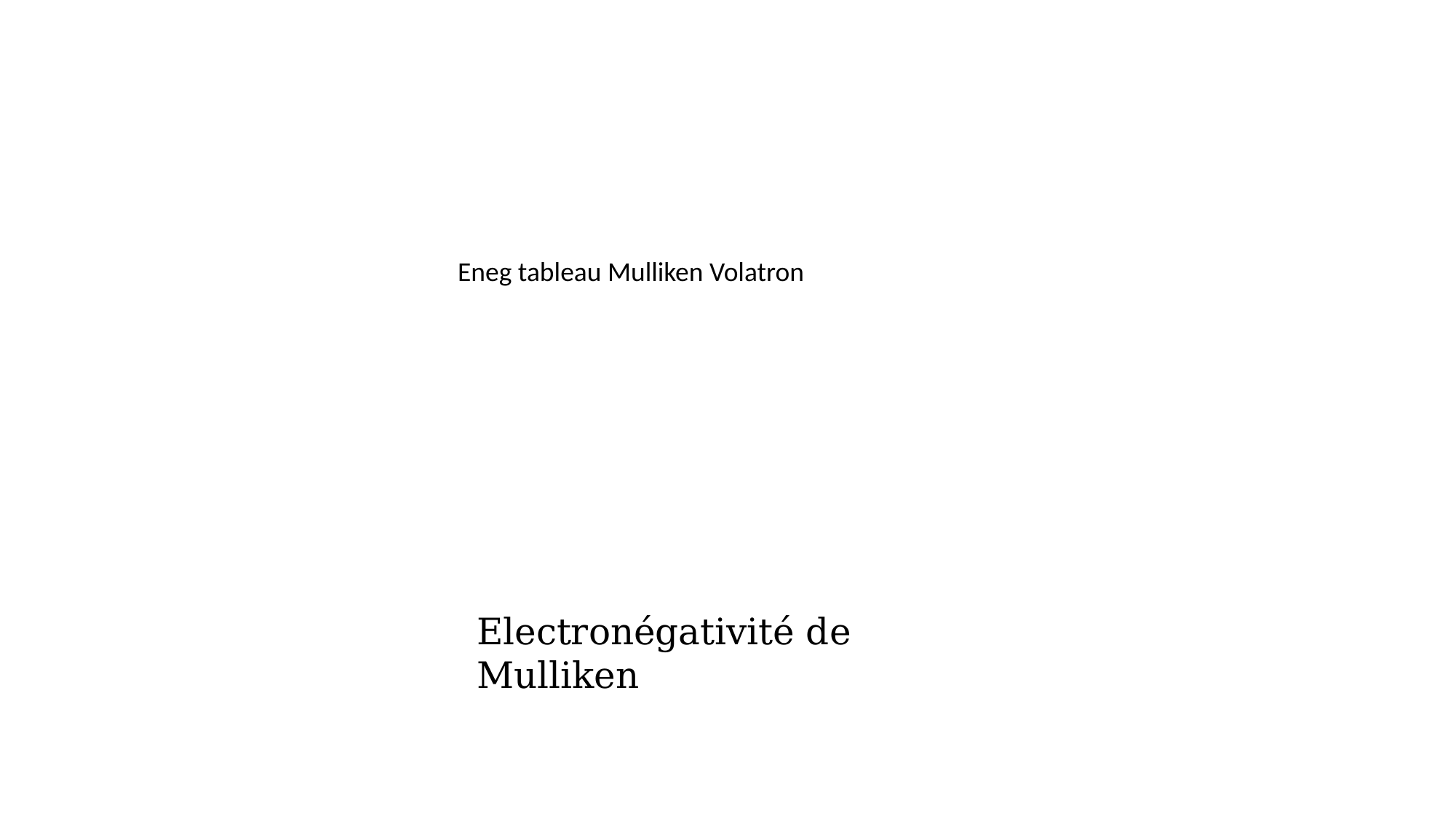

Eneg tableau Mulliken Volatron
Electronégativité de Mulliken